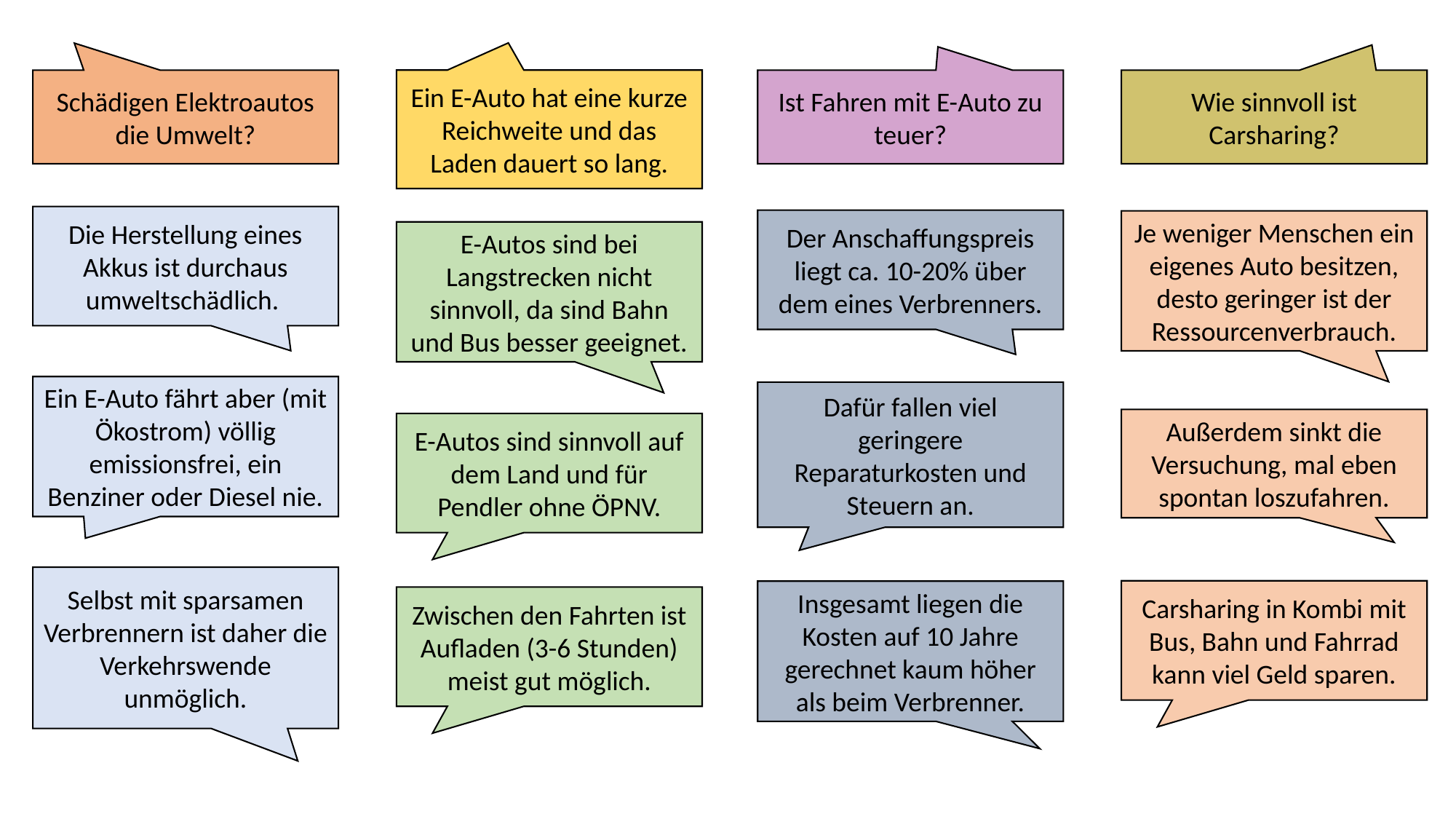

Schädigen Elektroautos die Umwelt?
Ein E-Auto hat eine kurze Reichweite und das Laden dauert so lang.
Ist Fahren mit E-Auto zu teuer?
Wie sinnvoll ist Carsharing?
Die Herstellung eines Akkus ist durchaus umweltschädlich.
Der Anschaffungspreis liegt ca. 10-20% über dem eines Verbrenners.
Je weniger Menschen ein eigenes Auto besitzen, desto geringer ist der Ressourcenverbrauch.
E-Autos sind bei Langstrecken nicht sinnvoll, da sind Bahn und Bus besser geeignet.
Ein E-Auto fährt aber (mit Ökostrom) völlig emissionsfrei, ein Benziner oder Diesel nie.
Dafür fallen viel geringere Reparaturkosten und Steuern an.
Außerdem sinkt die Versuchung, mal eben spontan loszufahren.
E-Autos sind sinnvoll auf dem Land und für Pendler ohne ÖPNV.
Selbst mit sparsamen Verbrennern ist daher die Verkehrswende unmöglich.
Carsharing in Kombi mit Bus, Bahn und Fahrrad kann viel Geld sparen.
Insgesamt liegen die Kosten auf 10 Jahre gerechnet kaum höher als beim Verbrenner.
Zwischen den Fahrten ist Aufladen (3-6 Stunden) meist gut möglich.